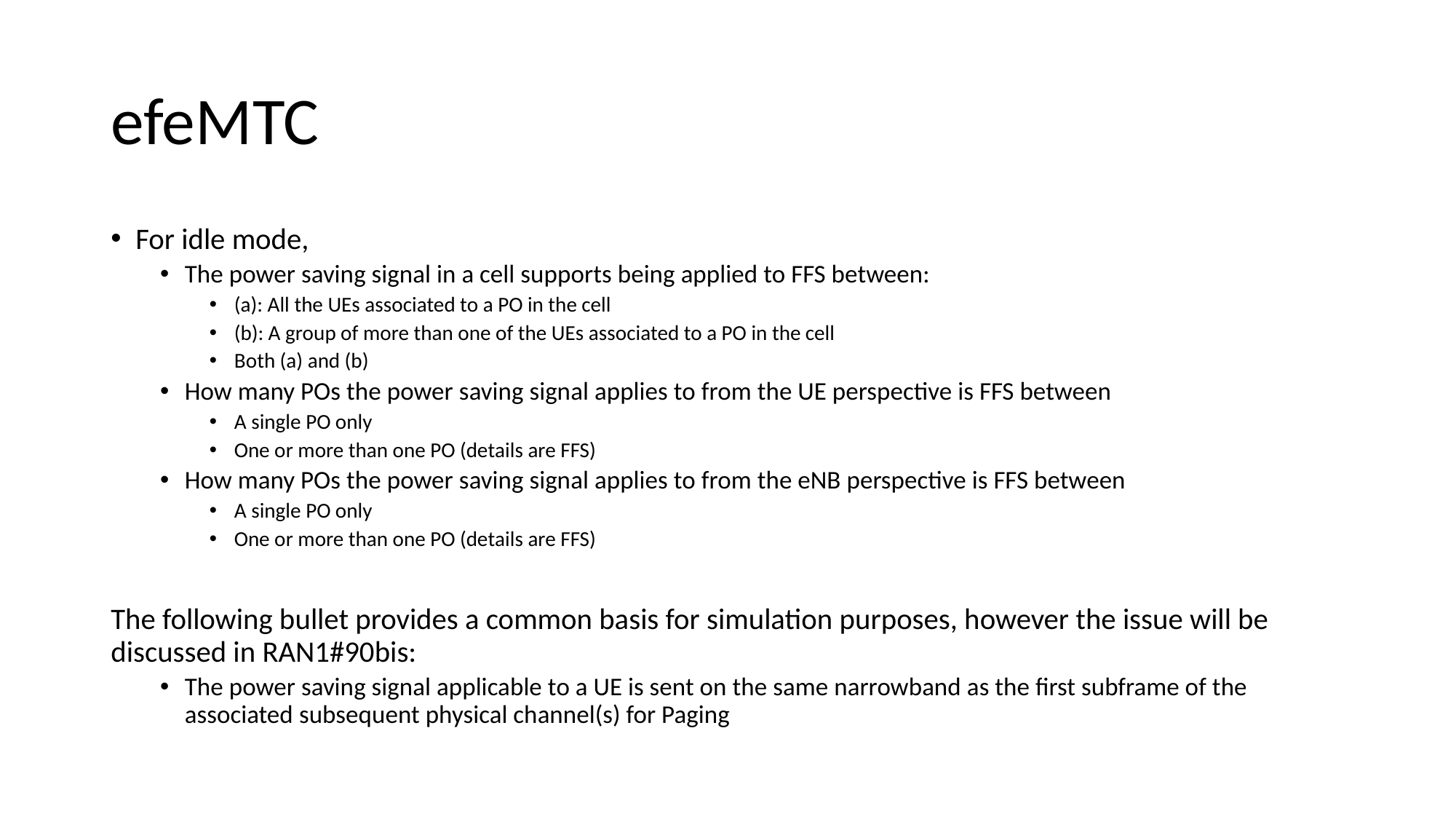

# efeMTC
For idle mode,
The power saving signal in a cell supports being applied to FFS between:
(a): All the UEs associated to a PO in the cell
(b): A group of more than one of the UEs associated to a PO in the cell
Both (a) and (b)
How many POs the power saving signal applies to from the UE perspective is FFS between
A single PO only
One or more than one PO (details are FFS)
How many POs the power saving signal applies to from the eNB perspective is FFS between
A single PO only
One or more than one PO (details are FFS)

The following bullet provides a common basis for simulation purposes, however the issue will be discussed in RAN1#90bis:
The power saving signal applicable to a UE is sent on the same narrowband as the first subframe of the associated subsequent physical channel(s) for Paging